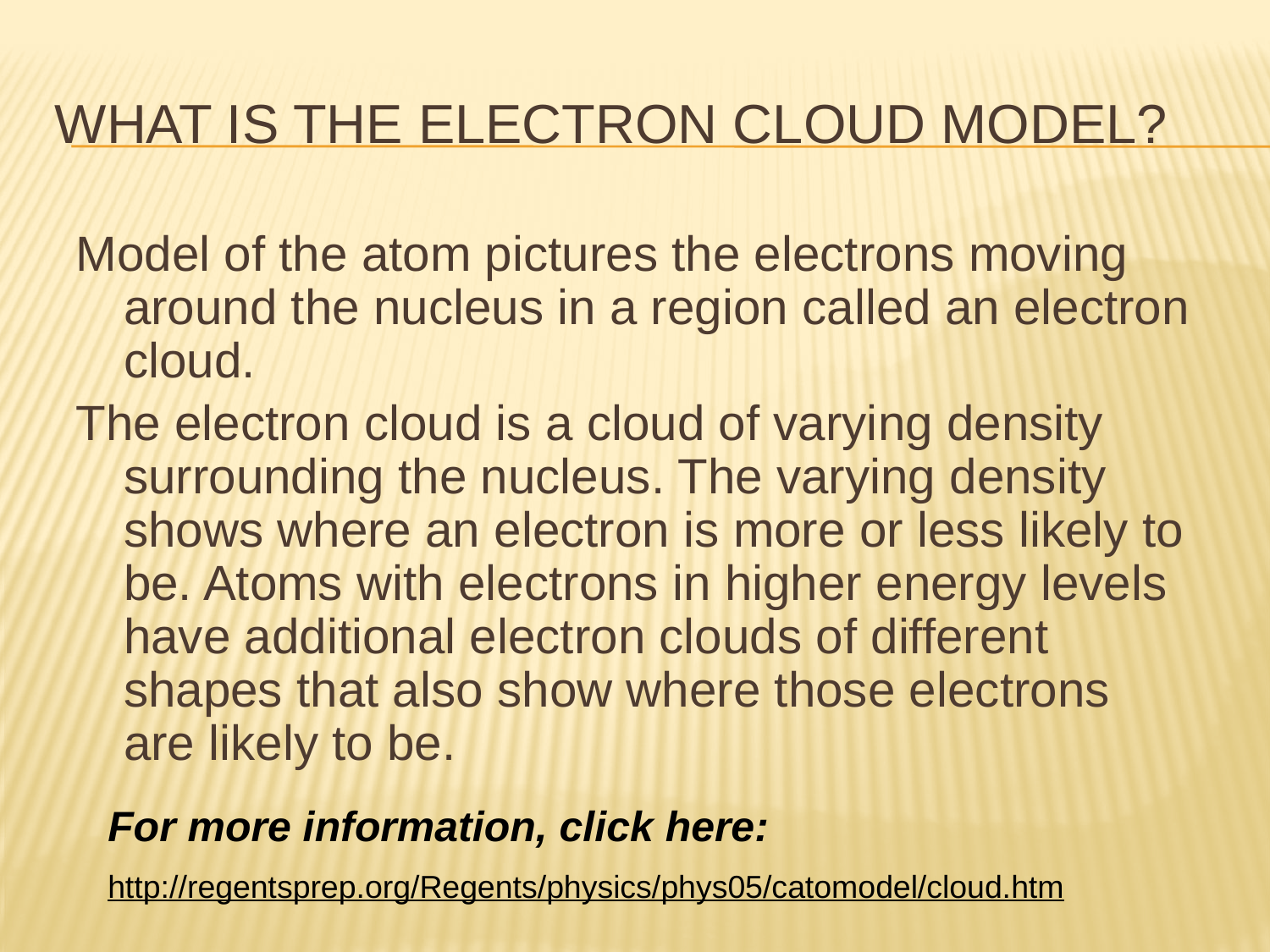

# What is the Electron Cloud Model?
Model of the atom pictures the electrons moving around the nucleus in a region called an electron cloud.
The electron cloud is a cloud of varying density surrounding the nucleus. The varying density shows where an electron is more or less likely to be. Atoms with electrons in higher energy levels have additional electron clouds of different shapes that also show where those electrons are likely to be.

For more information, click here:
http://regentsprep.org/Regents/physics/phys05/catomodel/cloud.htm